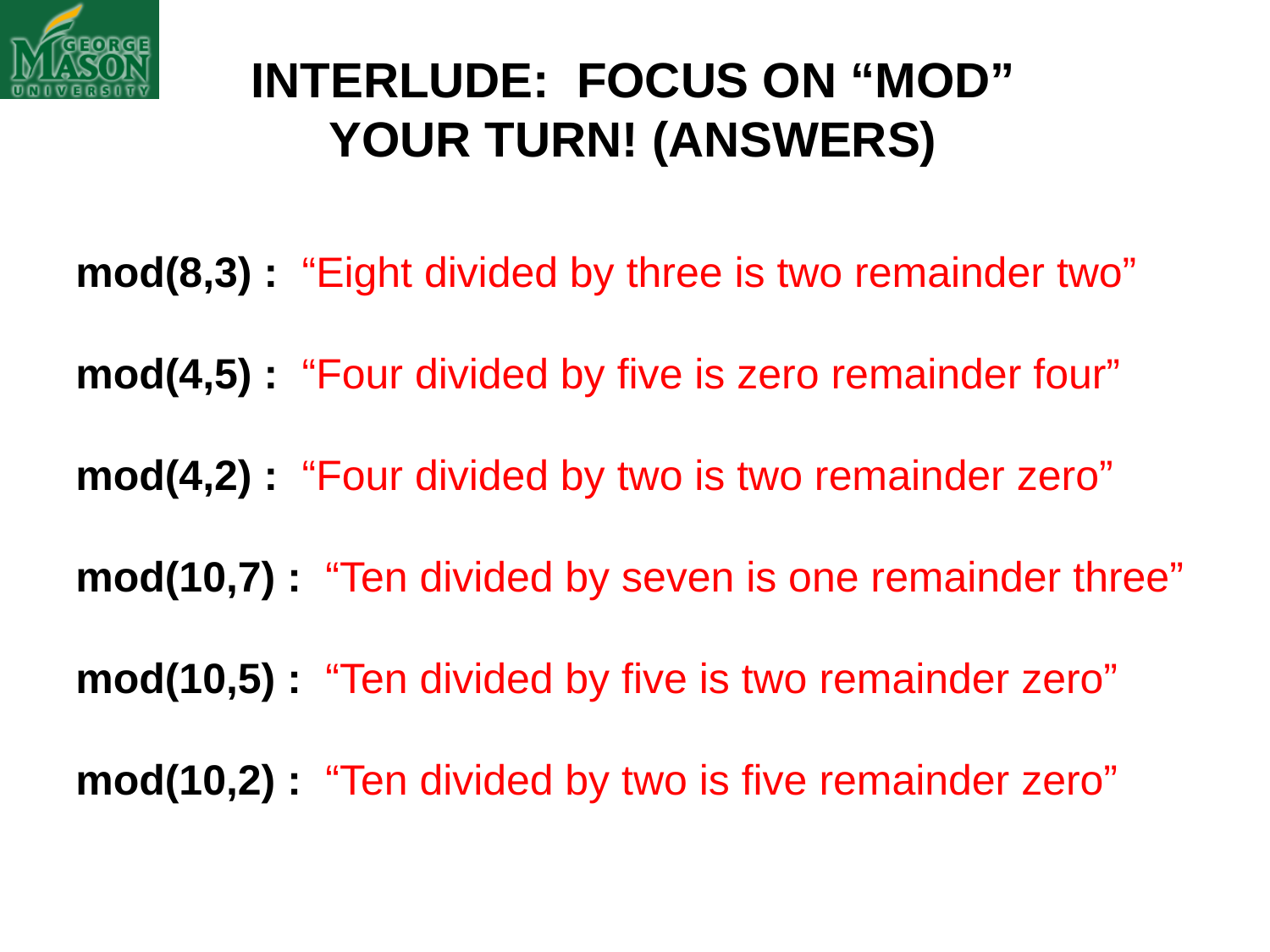

INTERLUDE:  FOCUS ON “MOD”
YOUR TURN! (ANSWERS)
mod(8,3) :  “Eight divided by three is two remainder two”

mod(4,5) :  “Four divided by five is zero remainder four”

mod(4,2) :  “Four divided by two is two remainder zero”

mod(10,7) :  “Ten divided by seven is one remainder three”

mod(10,5) :  “Ten divided by five is two remainder zero”

mod(10,2) :  “Ten divided by two is five remainder zero”